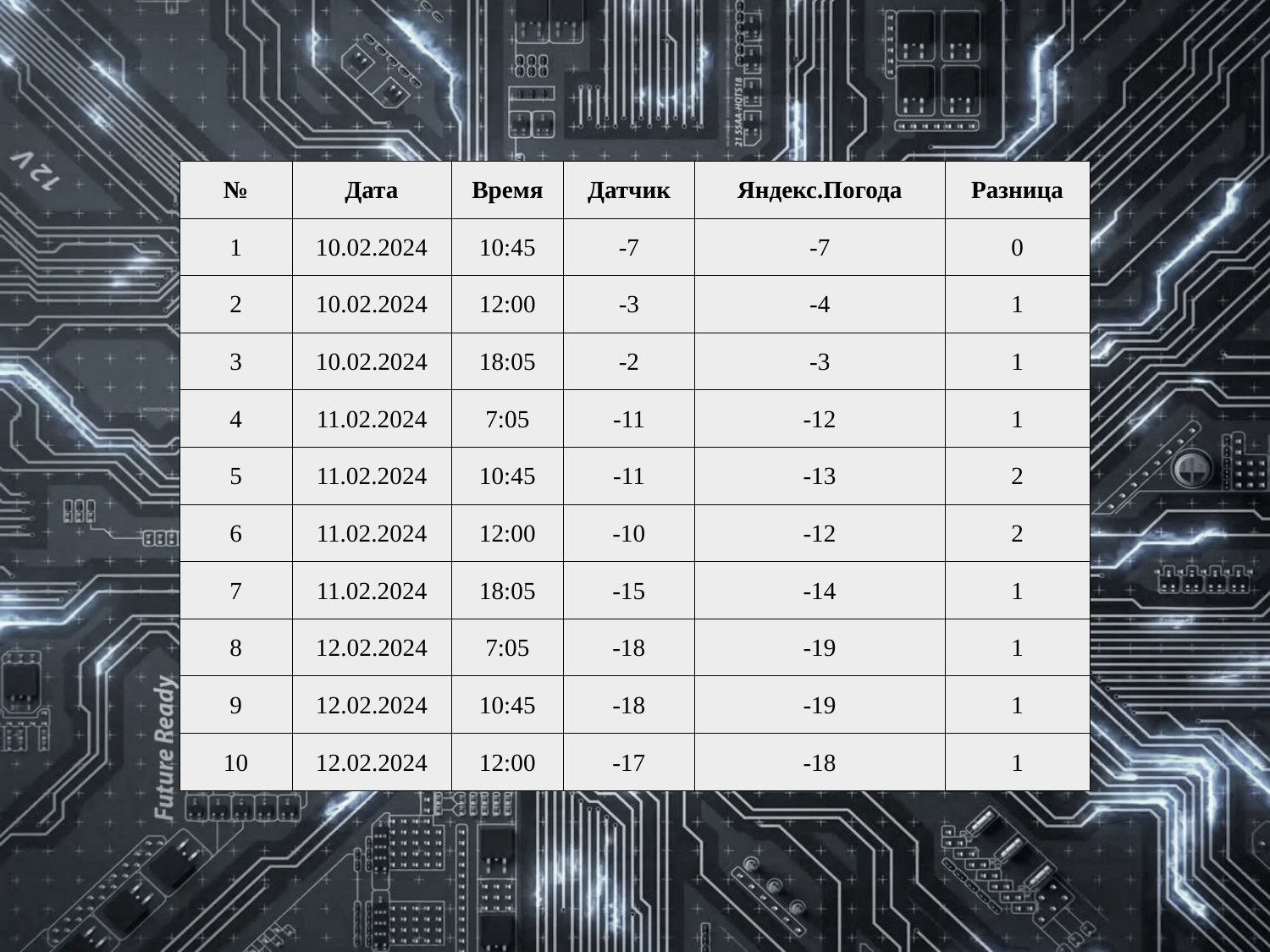

| № | Дата | Время | Датчик | Яндекс.Погода | Разница |
| --- | --- | --- | --- | --- | --- |
| 1 | 10.02.2024 | 10:45 | -7 | -7 | 0 |
| 2 | 10.02.2024 | 12:00 | -3 | -4 | 1 |
| 3 | 10.02.2024 | 18:05 | -2 | -3 | 1 |
| 4 | 11.02.2024 | 7:05 | -11 | -12 | 1 |
| 5 | 11.02.2024 | 10:45 | -11 | -13 | 2 |
| 6 | 11.02.2024 | 12:00 | -10 | -12 | 2 |
| 7 | 11.02.2024 | 18:05 | -15 | -14 | 1 |
| 8 | 12.02.2024 | 7:05 | -18 | -19 | 1 |
| 9 | 12.02.2024 | 10:45 | -18 | -19 | 1 |
| 10 | 12.02.2024 | 12:00 | -17 | -18 | 1 |